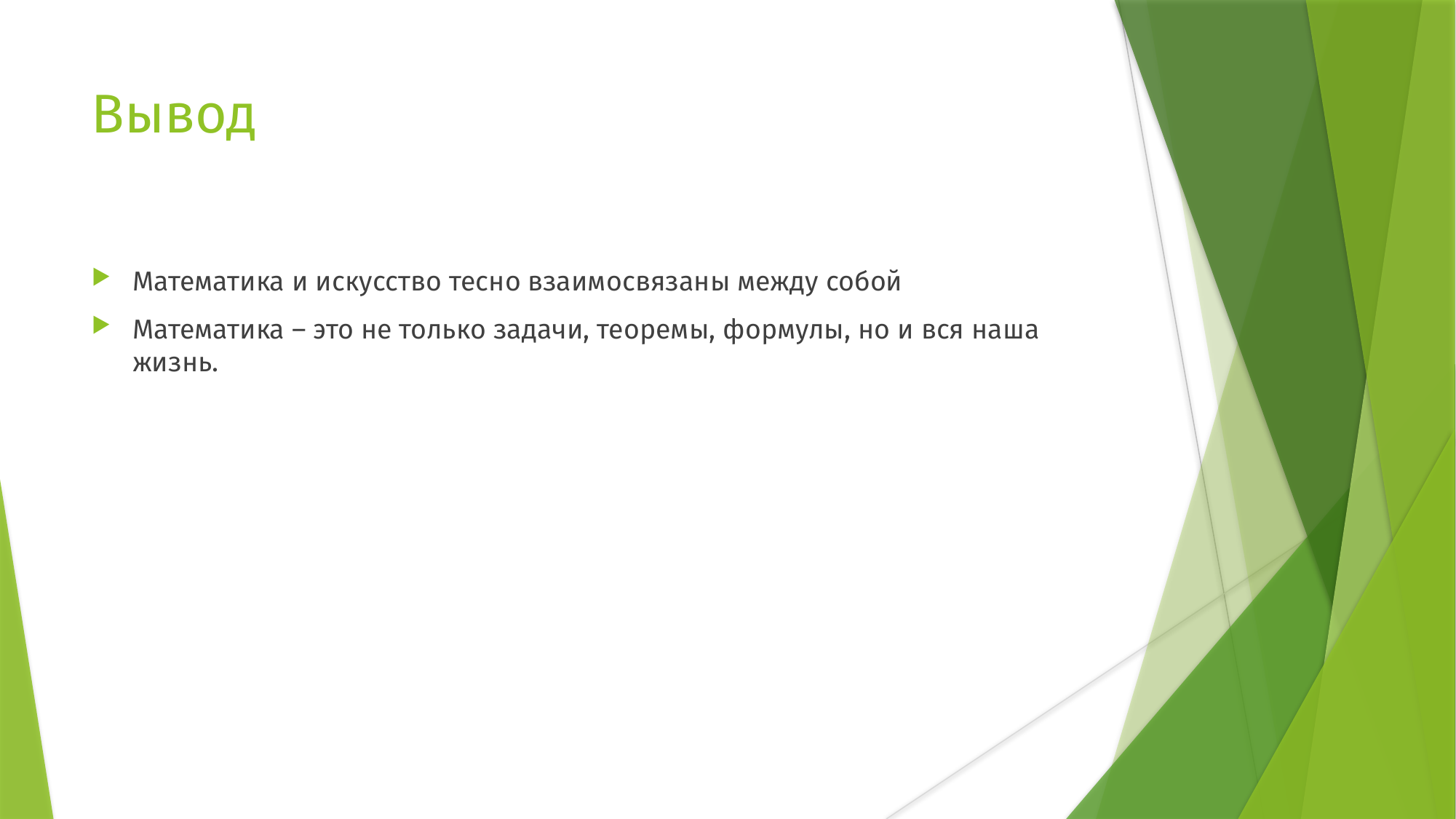

# Вывод
Математика и искусство тесно взаимосвязаны между собой
Математика – это не только задачи, теоремы, формулы, но и вся наша жизнь.